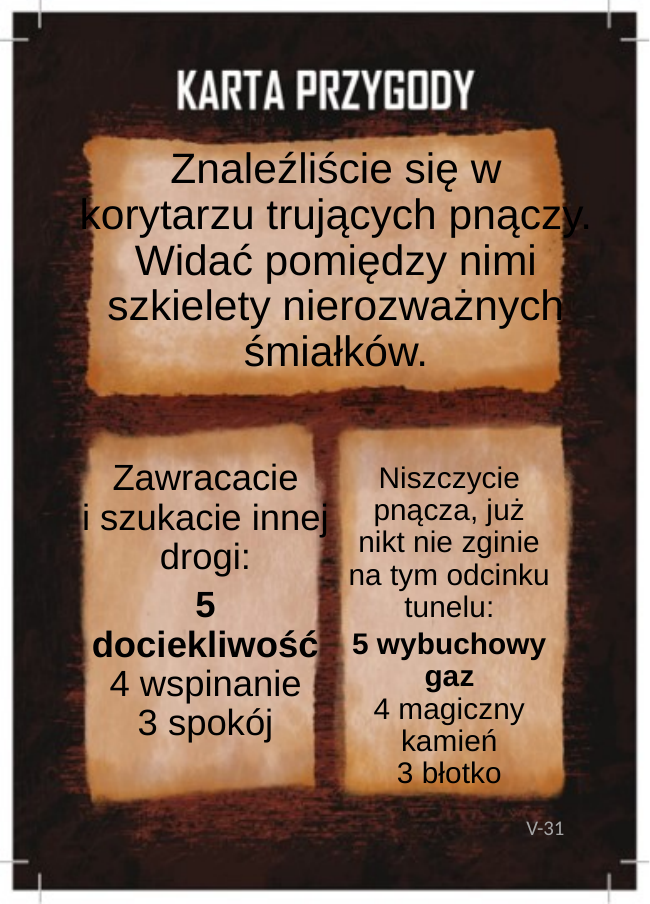

# Znaleźliście się w korytarzu trujących pnączy. Widać pomiędzy nimi szkielety nierozważnych śmiałków.
Zawracacie
i szukacie innej drogi:
5 dociekliwość
4 wspinanie
3 spokój
Niszczycie pnącza, już nikt nie zginie na tym odcinku tunelu:
5 wybuchowy gaz
4 magiczny kamień
3 błotko
V-31